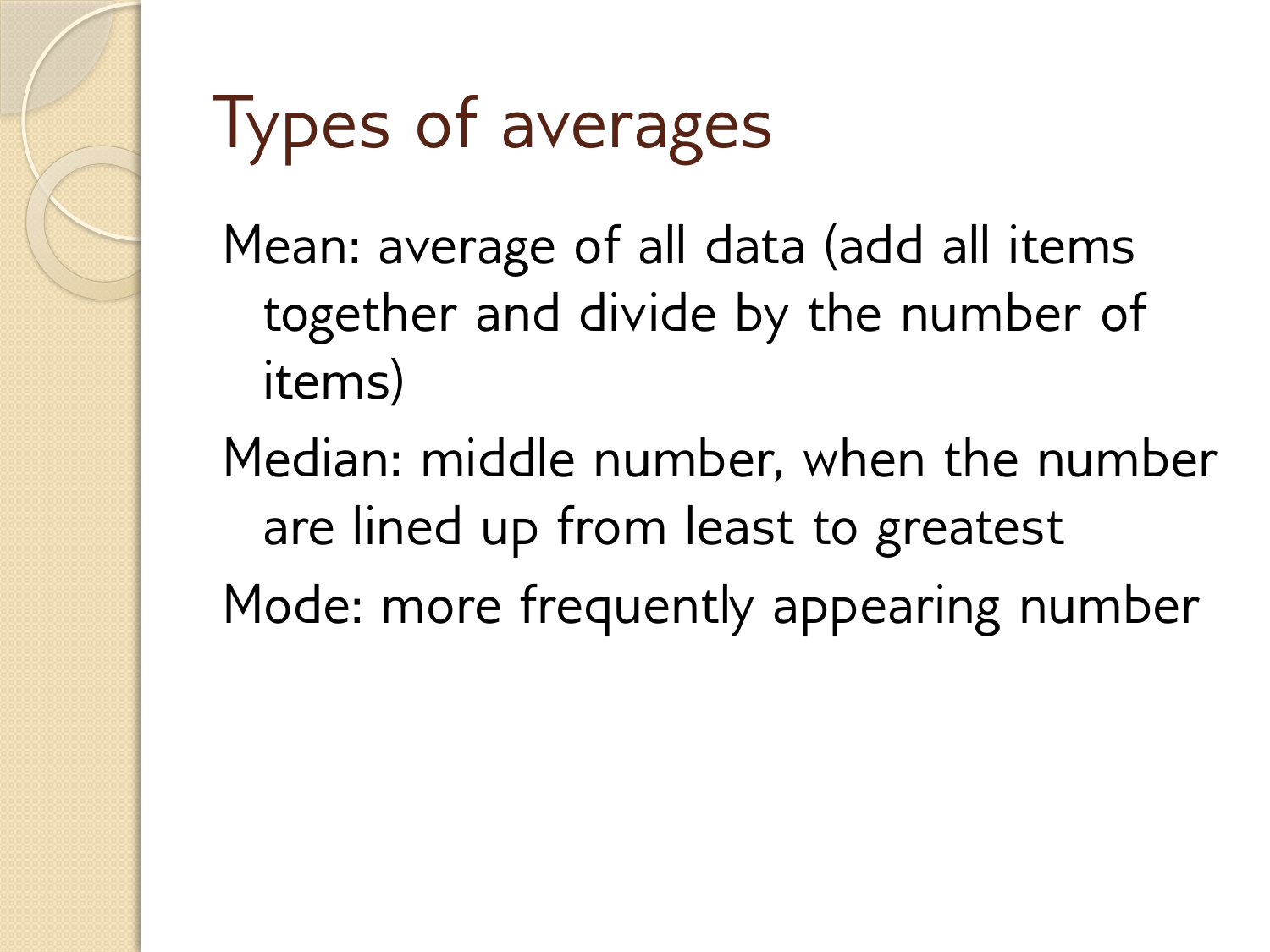

# Types of averages
Mean: average of all data (add all items together and divide by the number of items)
Median: middle number, when the number are lined up from least to greatest
Mode: more frequently appearing number